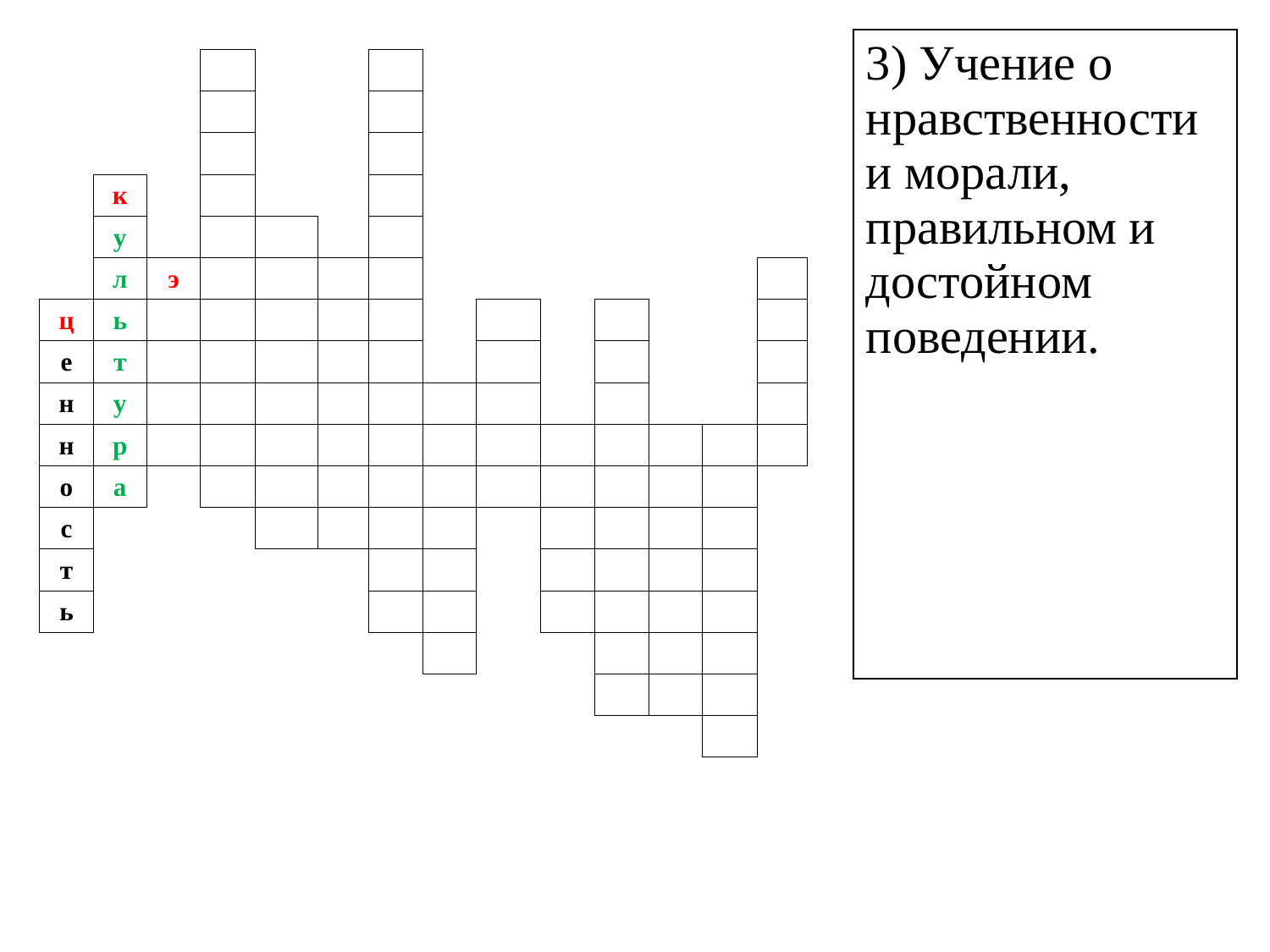

| 3) Учение о нравственности и морали, правильном и достойном поведении. |
| --- |
|  |  |  |  |  |  |  |  |  |  |  |  |  |  |
| --- | --- | --- | --- | --- | --- | --- | --- | --- | --- | --- | --- | --- | --- |
|  |  |  |  |  |  |  |  |  |  |  |  |  |  |
|  |  |  |  |  |  |  |  |  |  |  |  |  |  |
|  | к |  |  |  |  |  |  |  |  |  |  |  |  |
|  | у |  |  |  |  |  |  |  |  |  |  |  |  |
|  | л | э |  |  |  |  |  |  |  |  |  |  |  |
| ц | ь |  |  |  |  |  |  |  |  |  |  |  |  |
| е | т |  |  |  |  |  |  |  |  |  |  |  |  |
| н | у |  |  |  |  |  |  |  |  |  |  |  |  |
| н | р |  |  |  |  |  |  |  |  |  |  |  |  |
| о | а |  |  |  |  |  |  |  |  |  |  |  |  |
| с |  |  |  |  |  |  |  |  |  |  |  |  |  |
| т |  |  |  |  |  |  |  |  |  |  |  |  |  |
| ь |  |  |  |  |  |  |  |  |  |  |  |  |  |
|  |  |  |  |  |  |  |  |  |  |  |  |  |  |
|  |  |  |  |  |  |  |  |  |  |  |  |  |  |
|  |  |  |  |  |  |  |  |  |  |  |  |  |  |